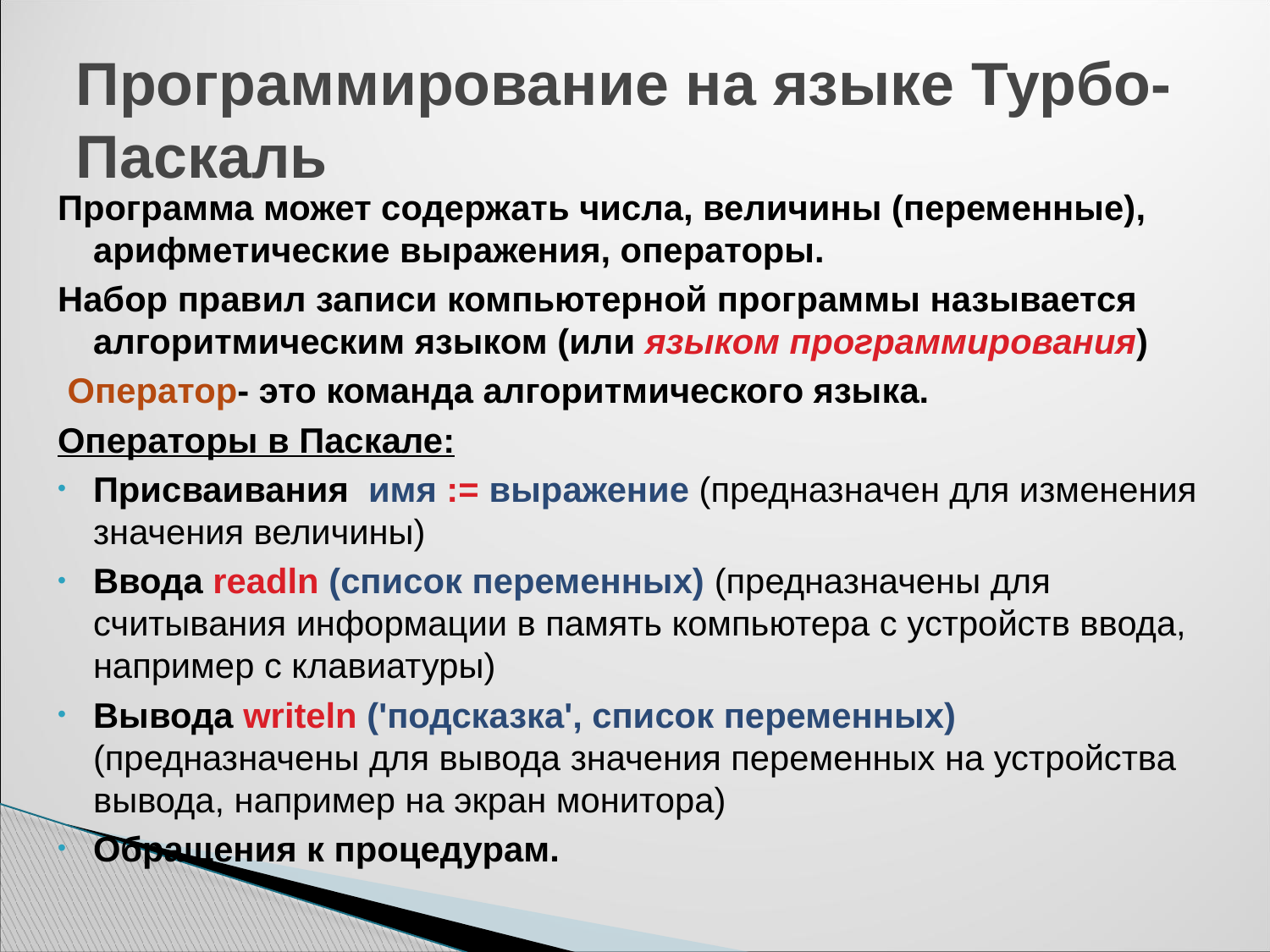

# Программирование на языке Турбо-Паскаль
Программа может содержать числа, величины (переменные), арифметические выражения, операторы.
Набор правил записи компьютерной программы называется алгоритмическим языком (или языком программирования)
 Оператор- это команда алгоритмического языка.
Операторы в Паскале:
Присваивания  имя := выражение (предназначен для изменения значения величины)
Ввода readln (список переменных) (предназначены для считывания информации в память компьютера с устройств ввода, например с клавиатуры)
Вывода writeln ('подсказка', список переменных) (предназначены для вывода значения переменных на устройства вывода, например на экран монитора)
Обращения к процедурам.